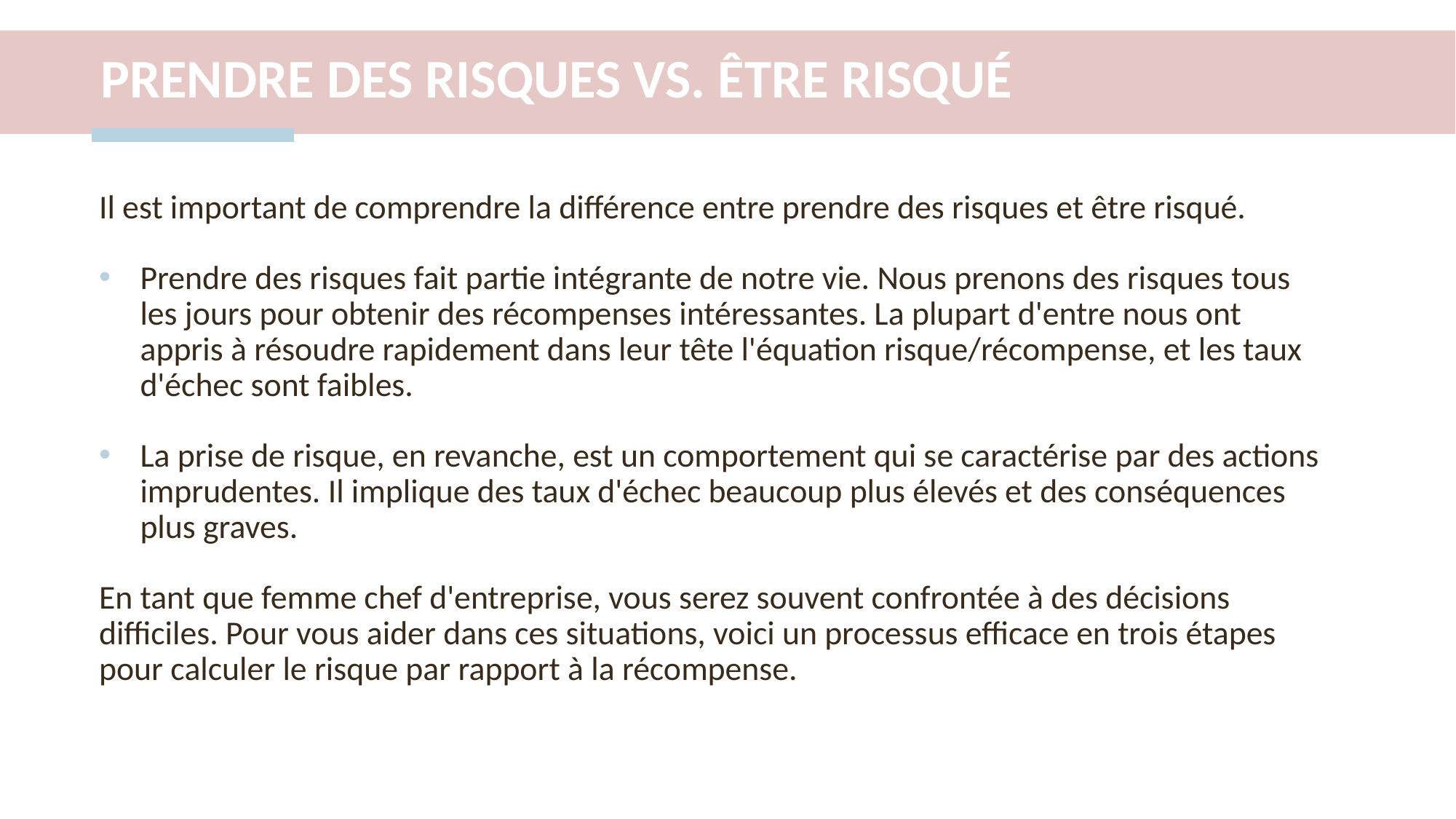

PRENDRE DES RISQUES VS. ÊTRE RISQUÉ
Il est important de comprendre la différence entre prendre des risques et être risqué.

Prendre des risques fait partie intégrante de notre vie. Nous prenons des risques tous les jours pour obtenir des récompenses intéressantes. La plupart d'entre nous ont appris à résoudre rapidement dans leur tête l'équation risque/récompense, et les taux d'échec sont faibles.

La prise de risque, en revanche, est un comportement qui se caractérise par des actions imprudentes. Il implique des taux d'échec beaucoup plus élevés et des conséquences plus graves.

En tant que femme chef d'entreprise, vous serez souvent confrontée à des décisions difficiles. Pour vous aider dans ces situations, voici un processus efficace en trois étapes pour calculer le risque par rapport à la récompense.